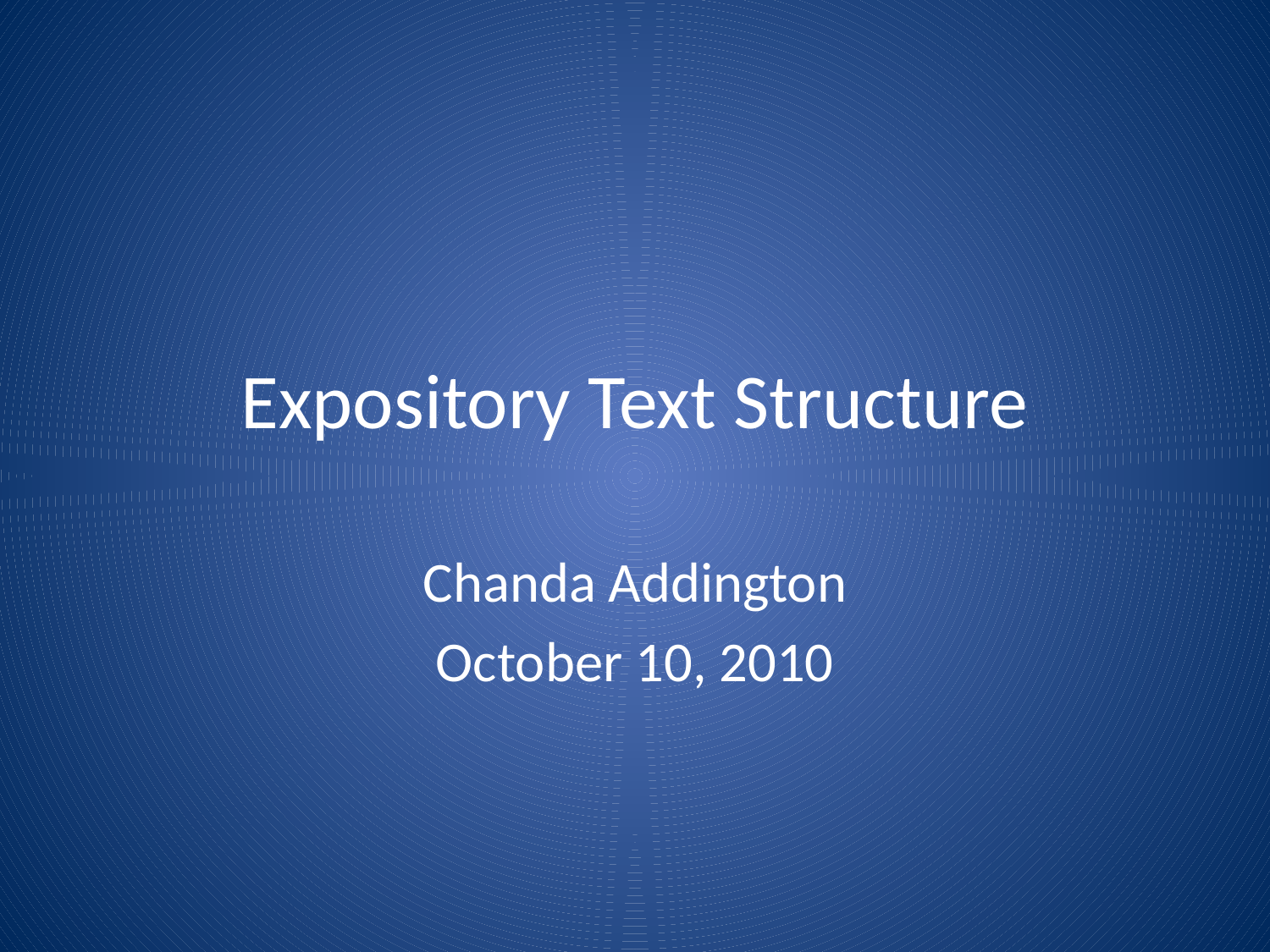

# Expository Text Structure
Chanda Addington
October 10, 2010